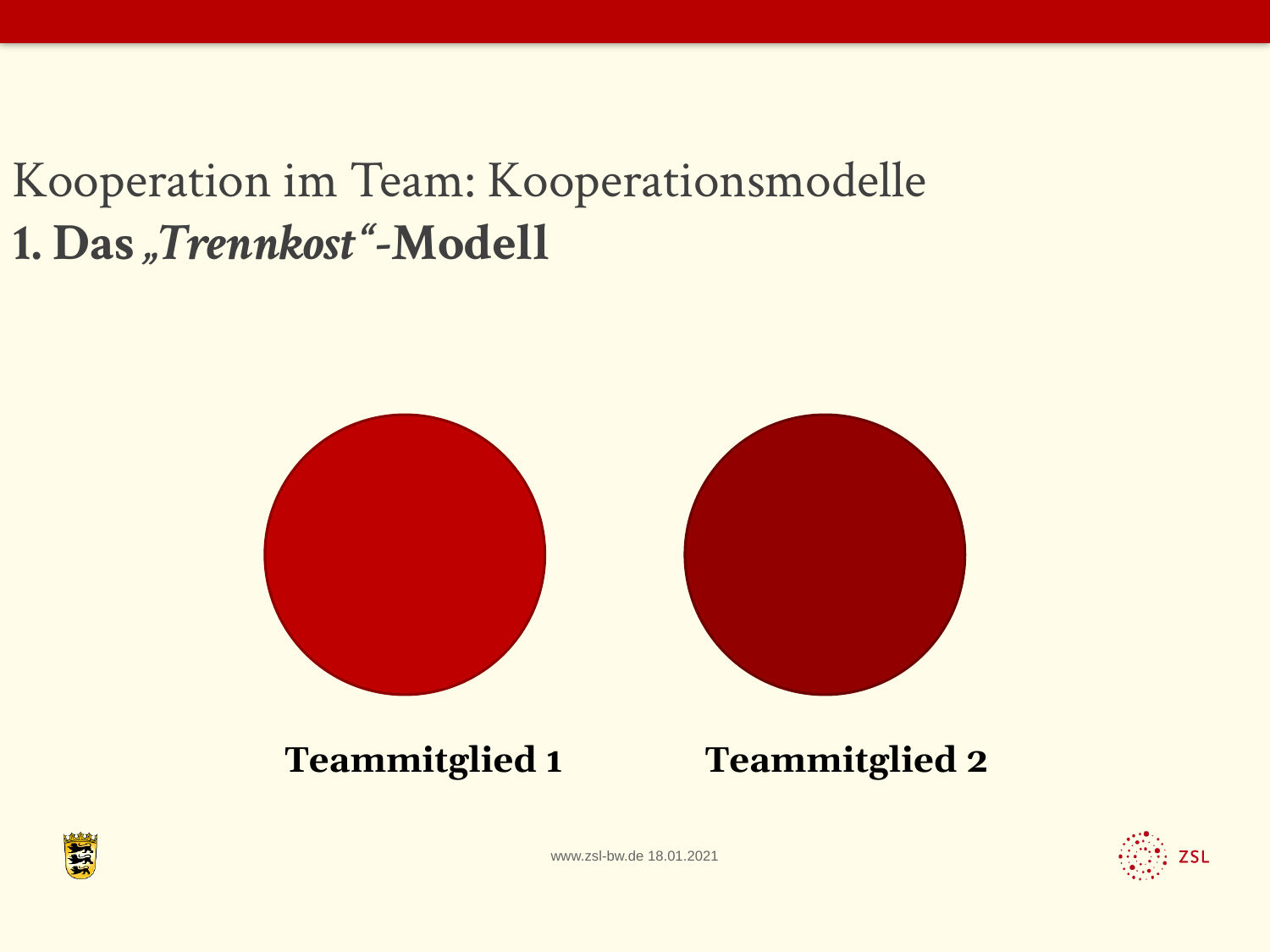

# Kooperation im Team: Kooperationsmodelle 1. Das „Trennkost“-Modell

Teammitglied 1                Teammitglied 2